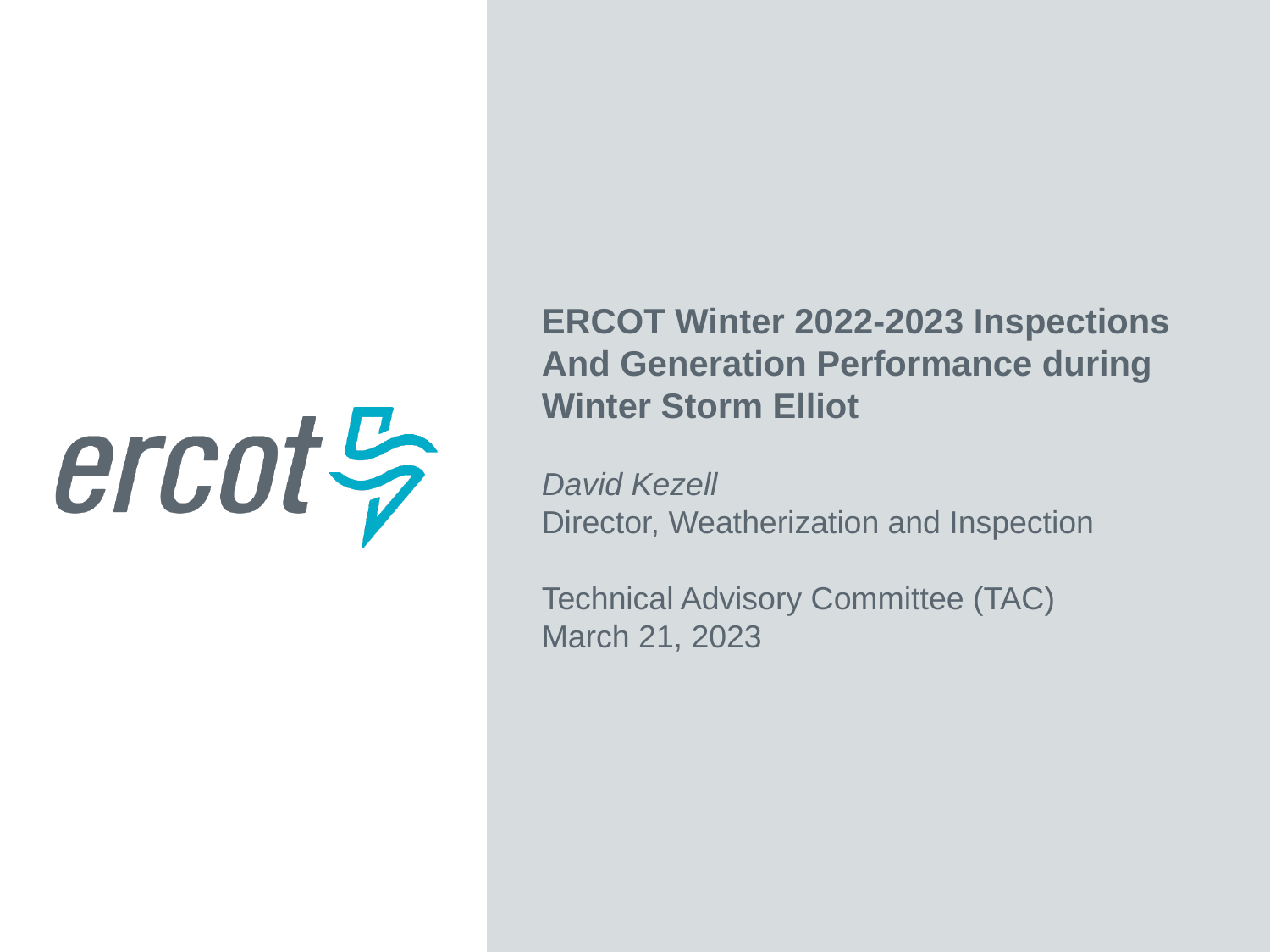

ERCOT Winter 2022-2023 Inspections
And Generation Performance during
Winter Storm Elliot

David Kezell
Director, Weatherization and Inspection

Technical Advisory Committee (TAC)
March 21, 2023